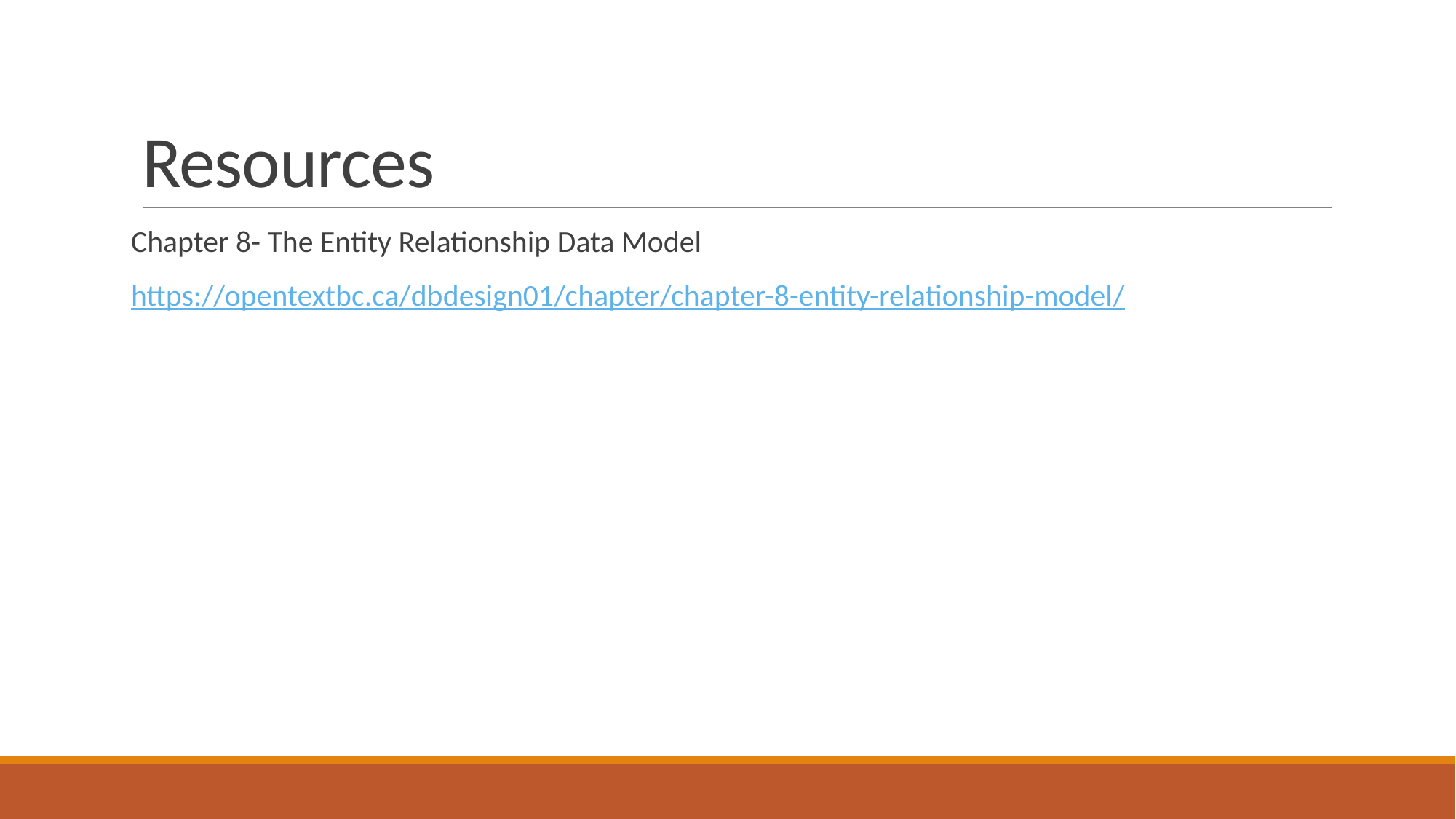

# Resources
Chapter 8- The Entity Relationship Data Model
https://opentextbc.ca/dbdesign01/chapter/chapter-8-entity-relationship-model/